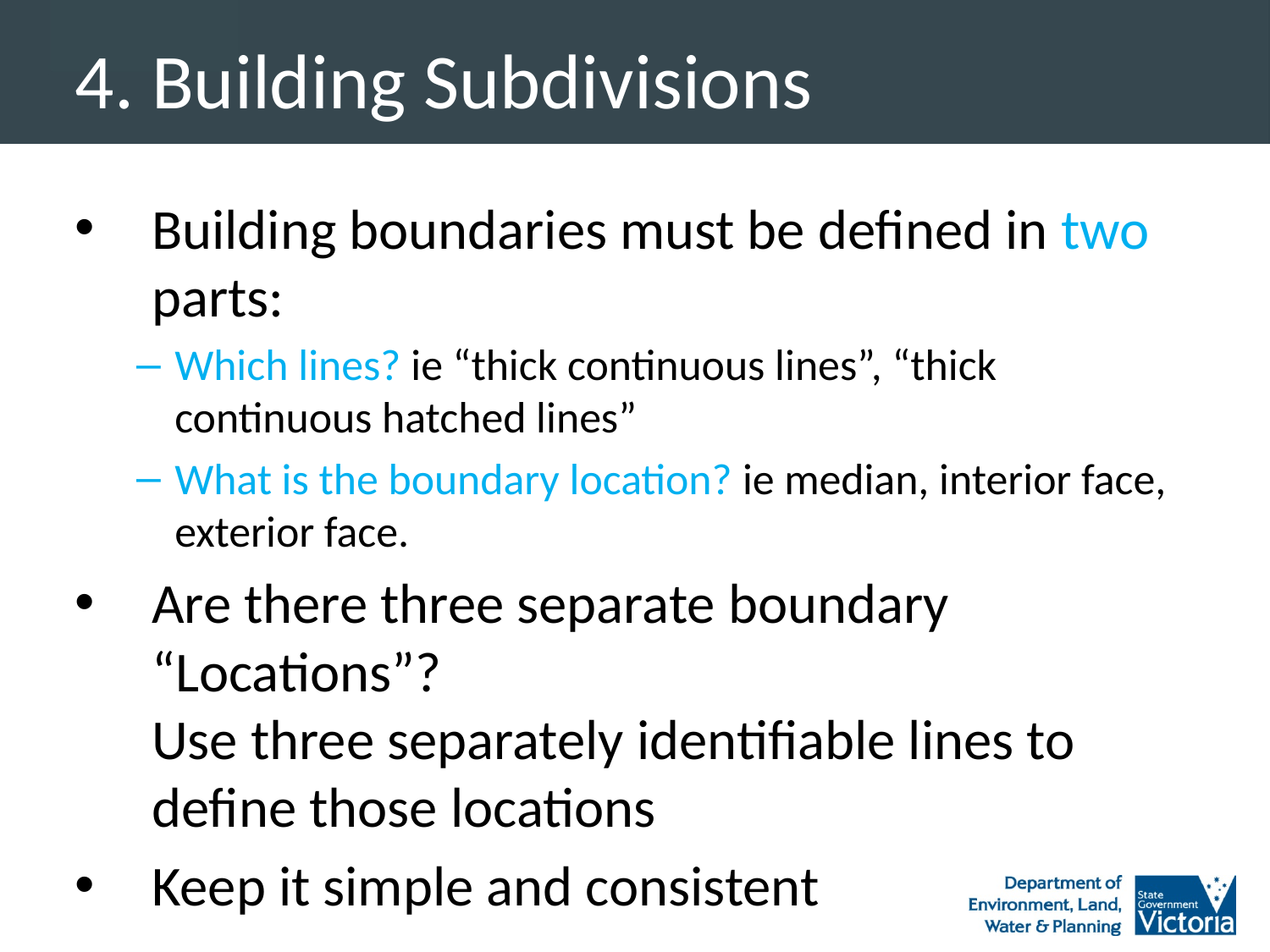

# 4. Building Subdivisions
Building boundaries must be defined in two parts:
Which lines? ie “thick continuous lines”, “thick continuous hatched lines”
What is the boundary location? ie median, interior face, exterior face.
Are there three separate boundary “Locations”?
Use three separately identifiable lines to define those locations
Keep it simple and consistent